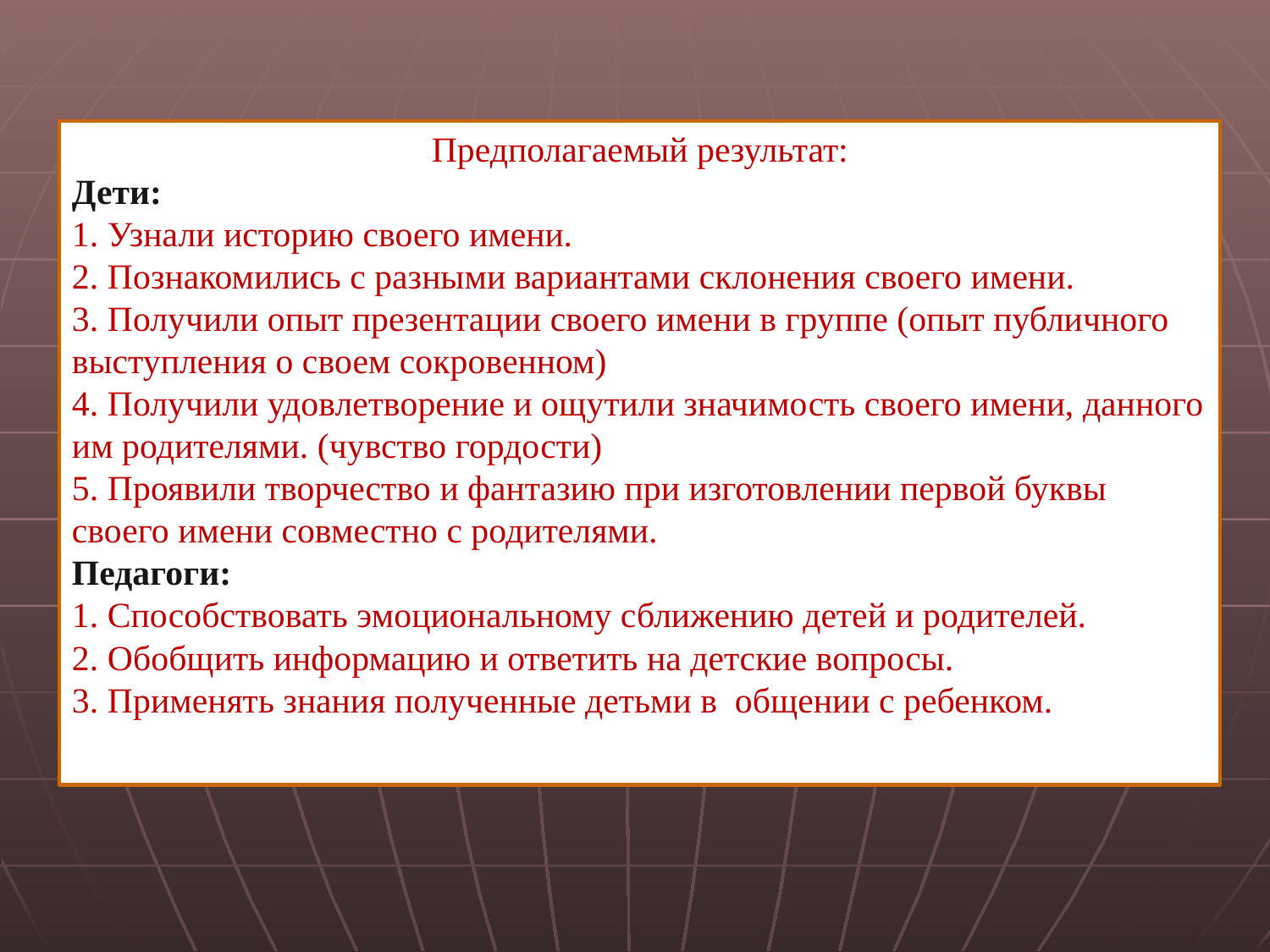

Предполагаемый результат:
Дети:
1. Узнали историю своего имени.
2. Познакомились с разными вариантами склонения своего имени.
3. Получили опыт презентации своего имени в группе (опыт публичного выступления о своем сокровенном)
4. Получили удовлетворение и ощутили значимость своего имени, данного им родителями. (чувство гордости)
5. Проявили творчество и фантазию при изготовлении первой буквы своего имени совместно с родителями.
Педагоги: 
1. Способствовать эмоциональному сближению детей и родителей.
2. Обобщить информацию и ответить на детские вопросы.
3. Применять знания полученные детьми в  общении с ребенком.